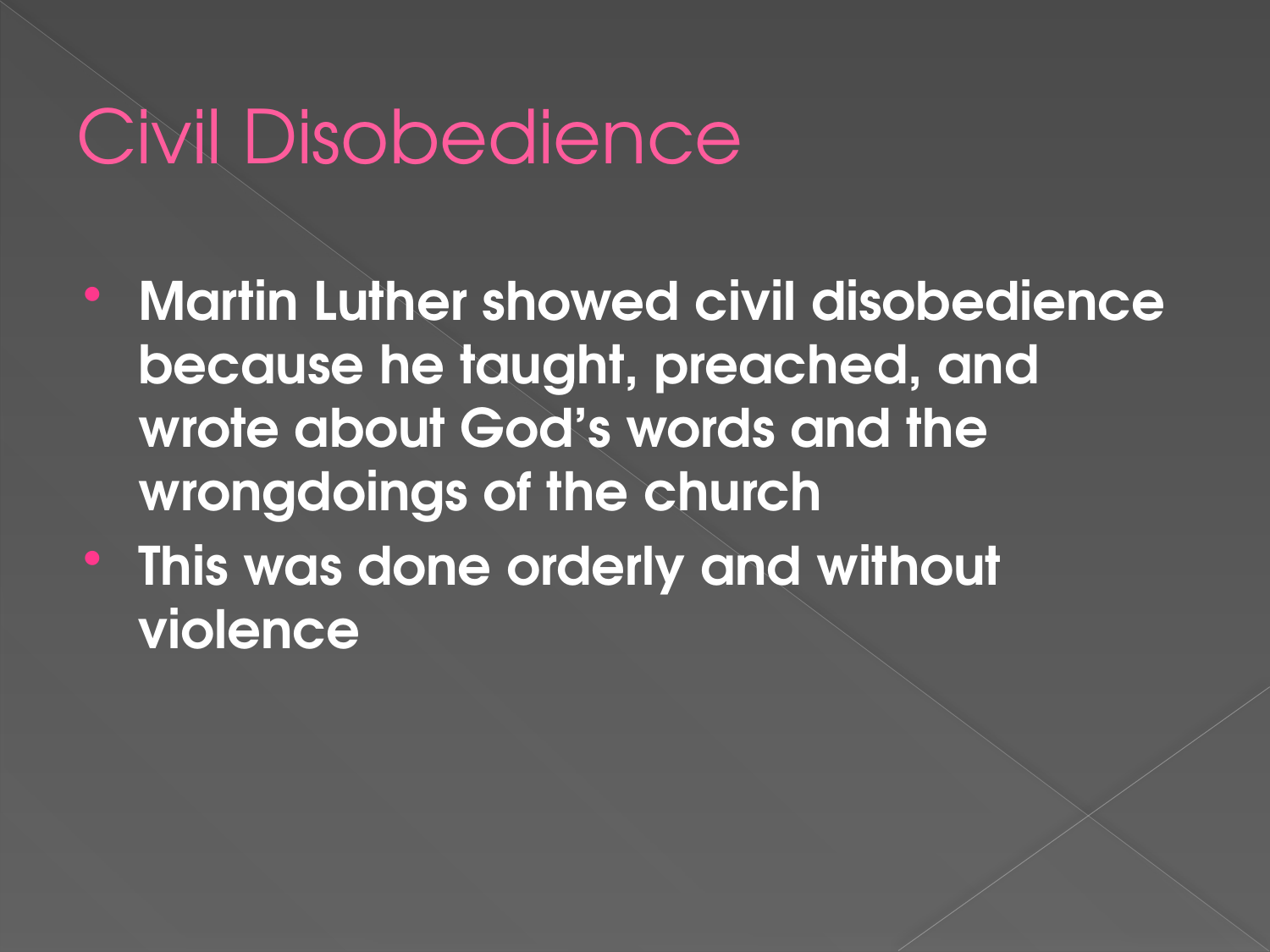

Civil Disobedience
Martin Luther showed civil disobedience because he taught, preached, and wrote about God’s words and the wrongdoings of the church
This was done orderly and without violence